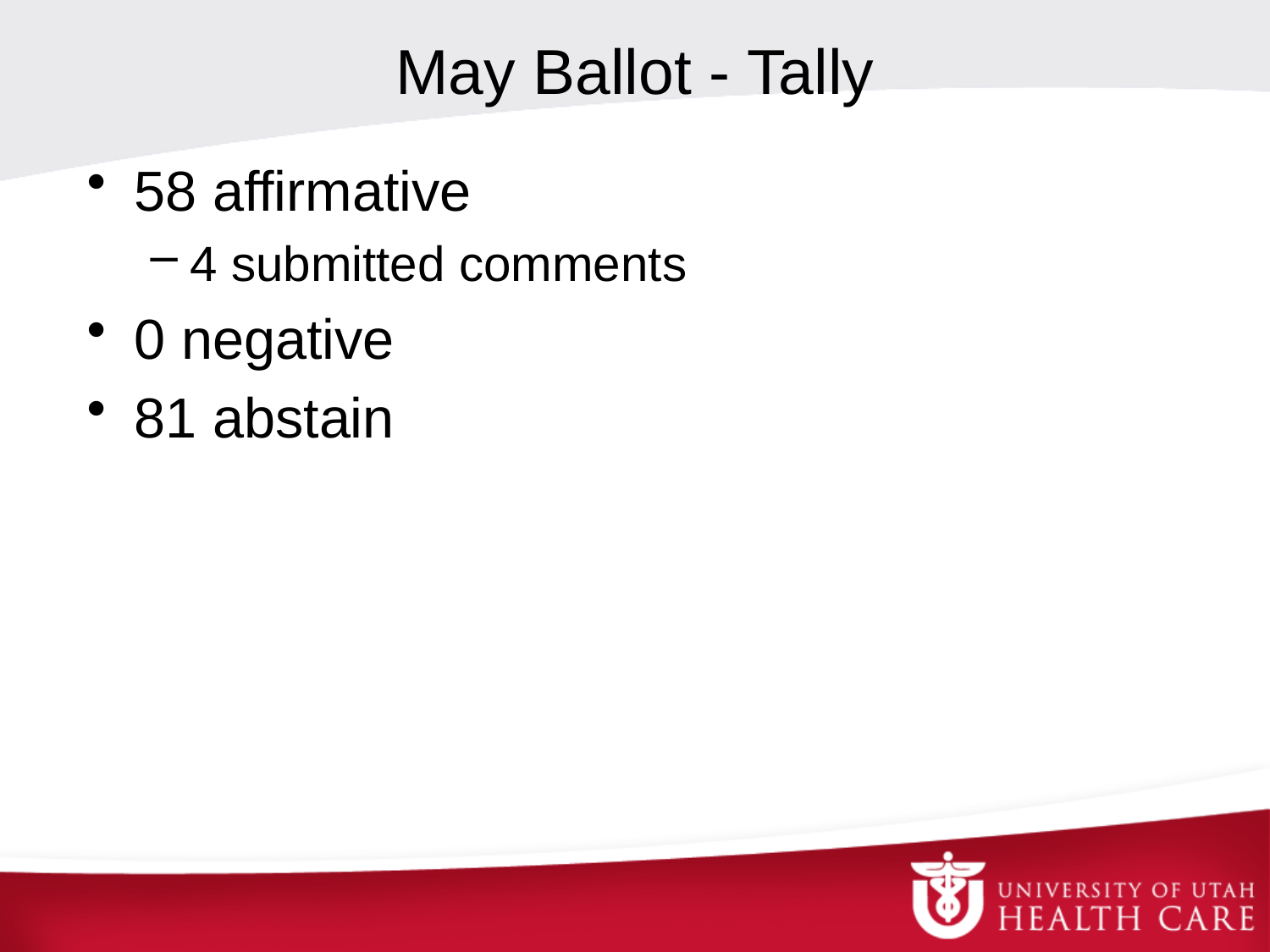

# May Ballot - Tally
58 affirmative
4 submitted comments
0 negative
81 abstain